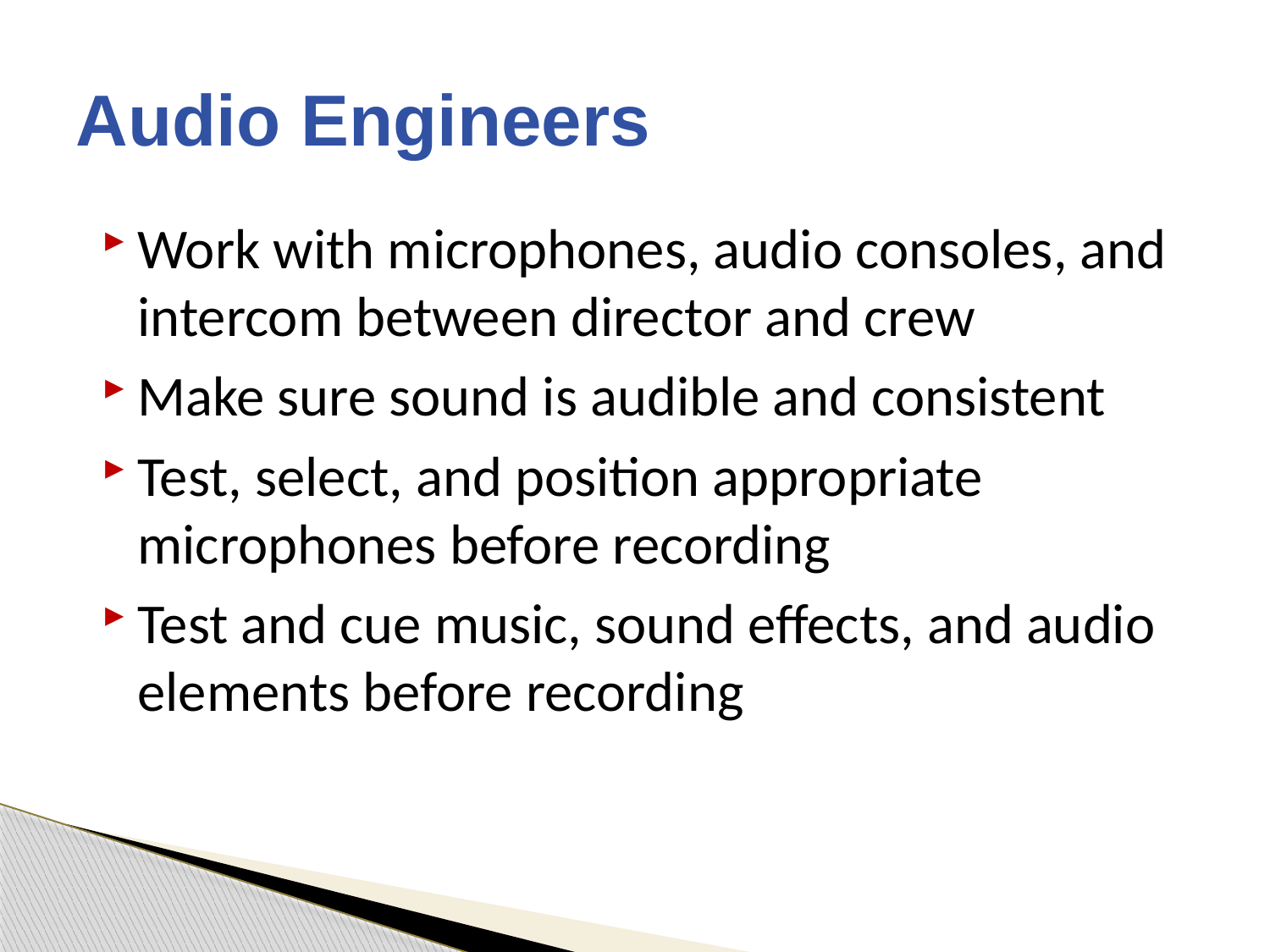

# Audio Engineers
Work with microphones, audio consoles, and intercom between director and crew
Make sure sound is audible and consistent
Test, select, and position appropriate microphones before recording
Test and cue music, sound effects, and audio elements before recording